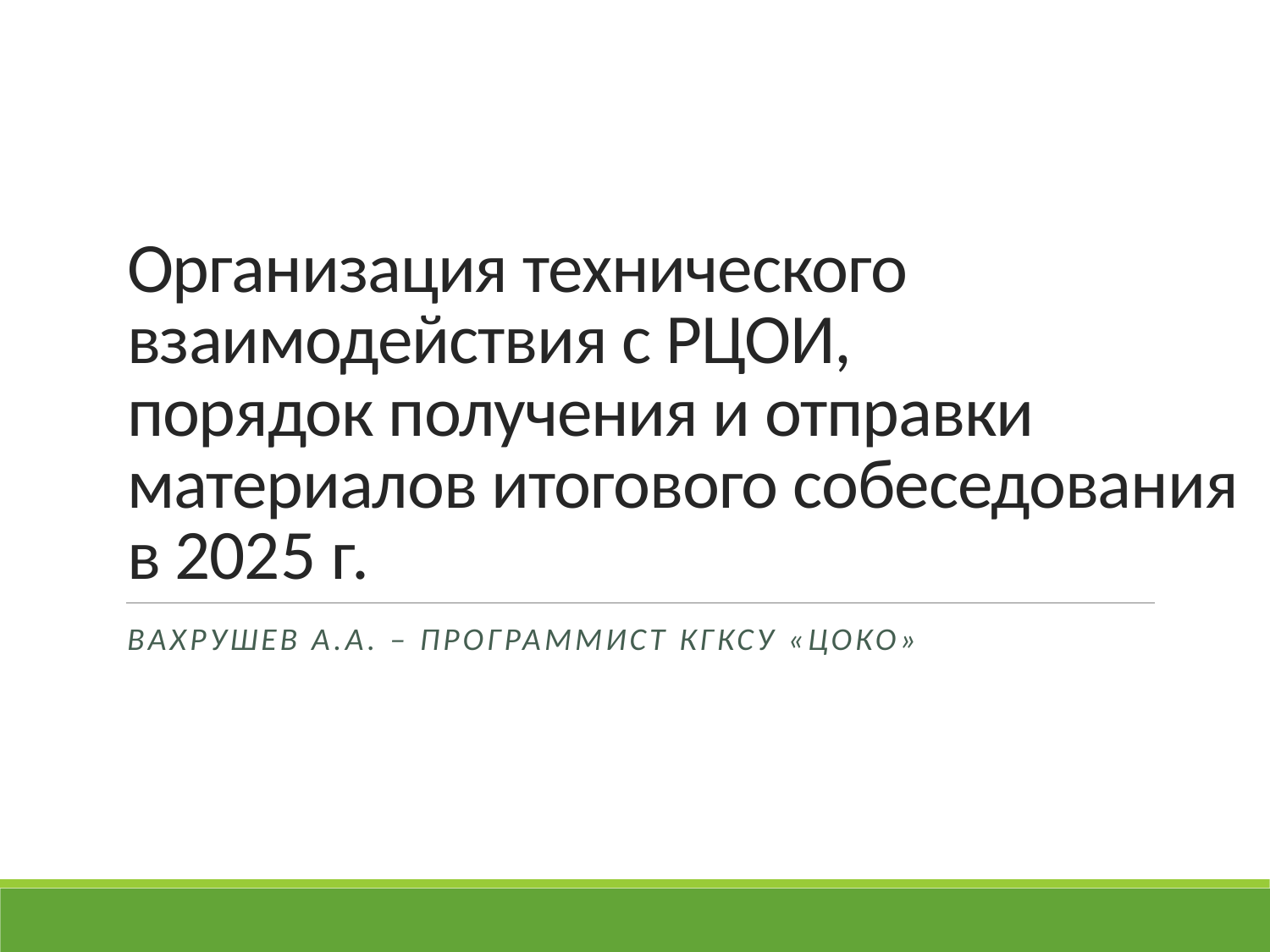

# Организация технического взаимодействия с РЦОИ, порядок получения и отправки материалов итогового собеседования в 2025 г.
Вахрушев А.А. – программист КГКСУ «цоко»